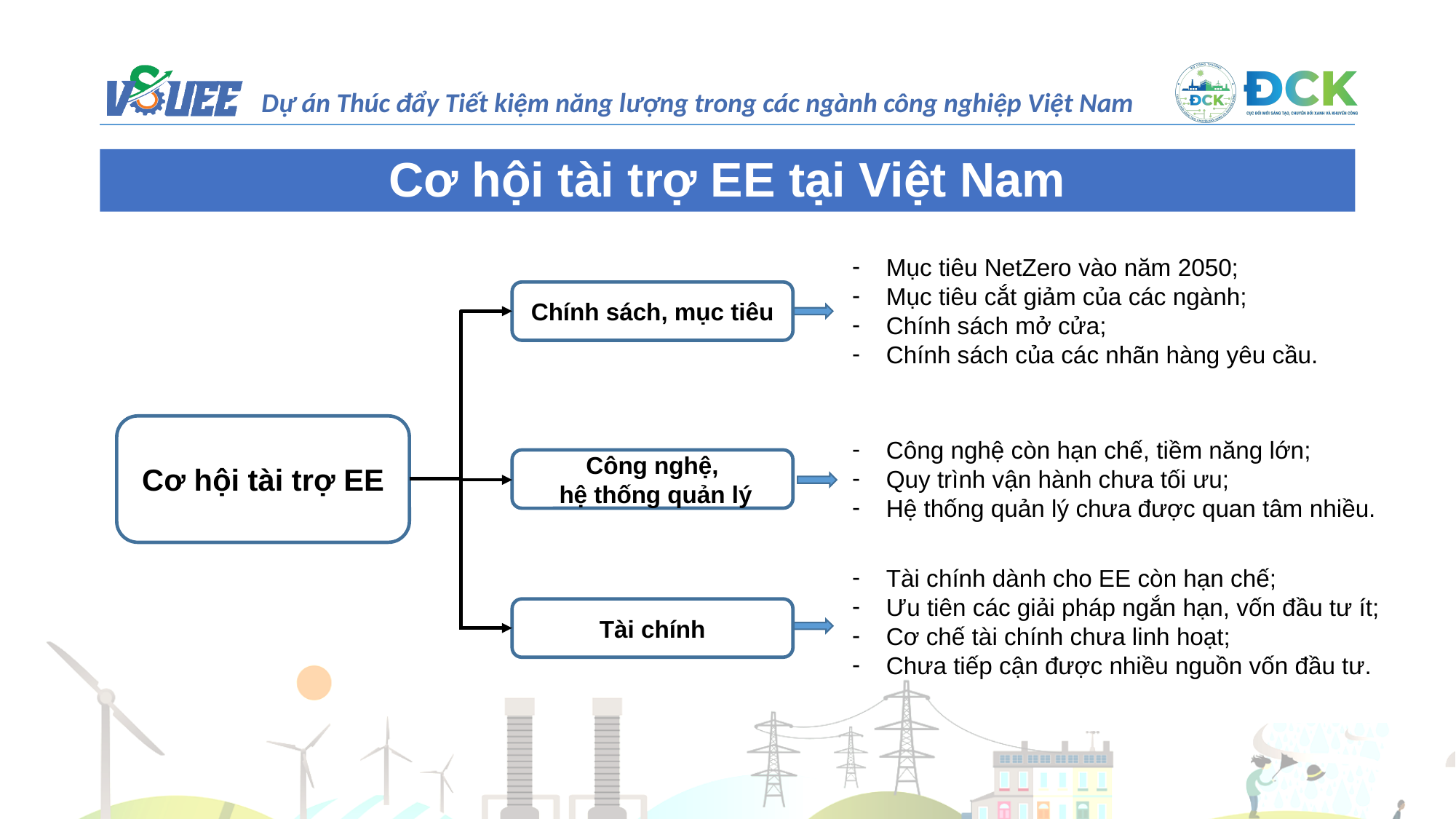

Cơ hội tài trợ EE tại Việt Nam
Mục tiêu NetZero vào năm 2050;
Mục tiêu cắt giảm của các ngành;
Chính sách mở cửa;
Chính sách của các nhãn hàng yêu cầu.
Chính sách, mục tiêu

Cơ hội tài trợ EE
Công nghệ còn hạn chế, tiềm năng lớn;
Quy trình vận hành chưa tối ưu;
Hệ thống quản lý chưa được quan tâm nhiều.
Công nghệ,
 hệ thống quản lý

Tài chính dành cho EE còn hạn chế;
Ưu tiên các giải pháp ngắn hạn, vốn đầu tư ít;
Cơ chế tài chính chưa linh hoạt;
Chưa tiếp cận được nhiều nguồn vốn đầu tư.
Tài chính